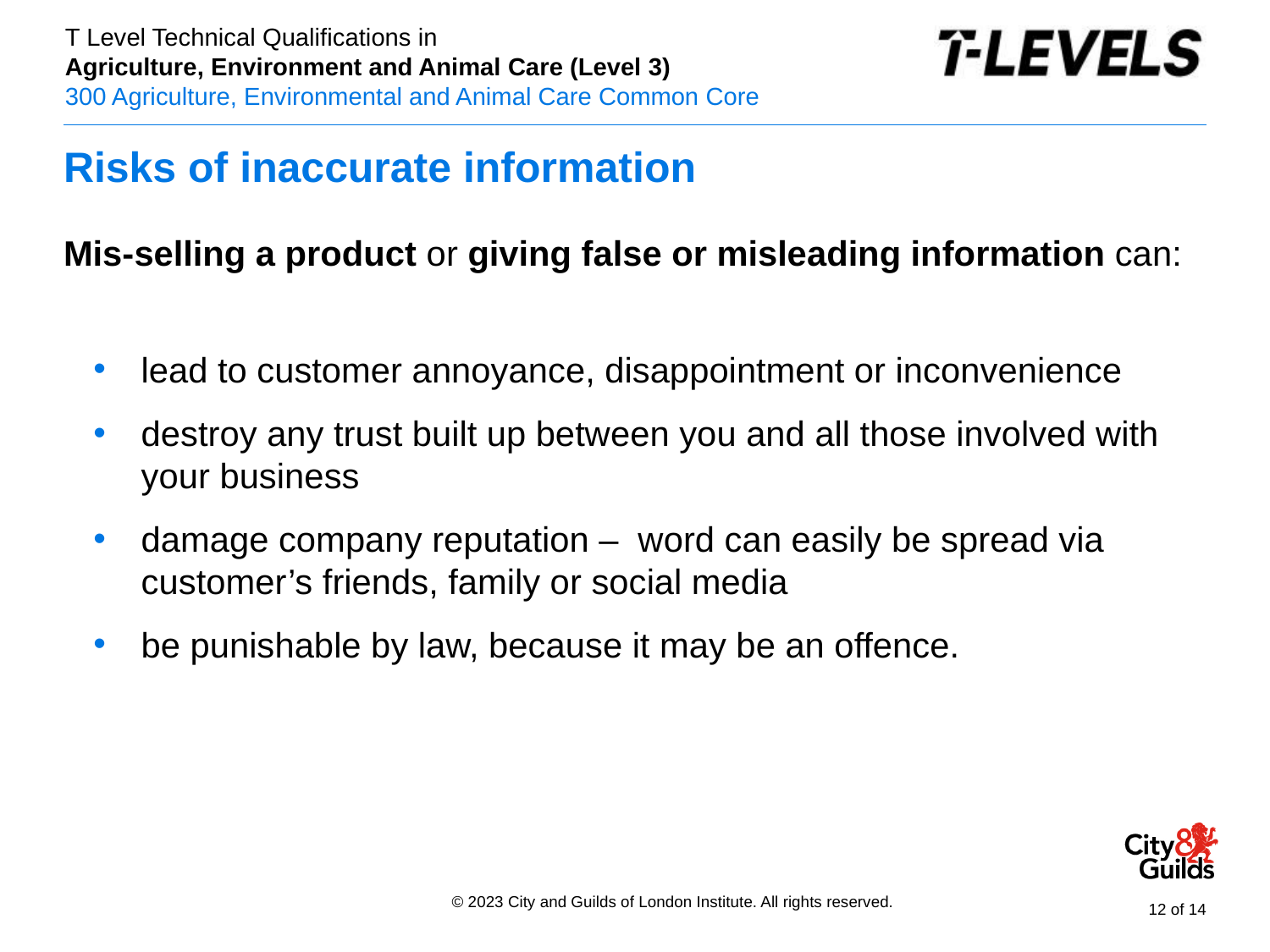

# Risks of inaccurate information
Mis-selling a product or giving false or misleading information can:

lead to customer annoyance, disappointment or inconvenience
destroy any trust built up between you and all those involved with your business
damage company reputation –  word can easily be spread via customer’s friends, family or social media
be punishable by law, because it may be an offence.